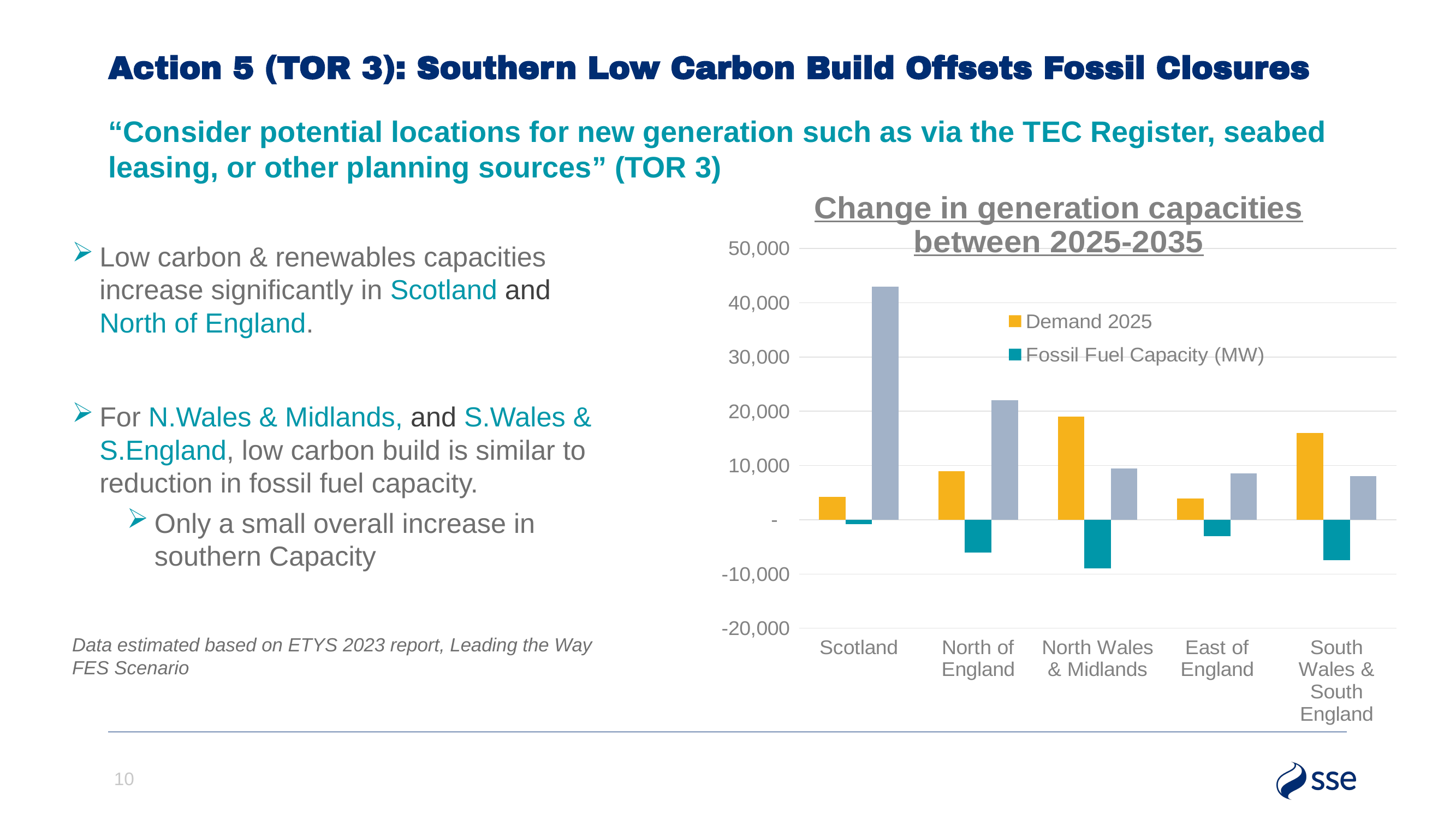

# Action 5 (TOR 3): Southern Low Carbon Build Offsets Fossil Closures
“Consider potential locations for new generation such as via the TEC Register, seabed leasing, or other planning sources” (TOR 3)

### Chart: Change in generation capacities between 2025-2035

| Category | Demand 2025 | Fossil Fuel Capacity (MW) | Low carbon & Renewable Capacity (MW) |
|---|---|---|---|
| Scotland | 4200.0 | -800.0 | 43000.0 |
| North of England | 9000.0 | -6000.0 | 22000.0 |
| North Wales & Midlands | 19000.0 | -9000.0 | 9500.0 |
| East of England | 3900.0 | -3000.0 | 8500.0 |
| South Wales & South England | 16000.0 | -7500.0 | 8000.0 |
Low carbon & renewables capacities increase significantly in Scotland and North of England.

For N.Wales & Midlands, and S.Wales & S.England, low carbon build is similar to reduction in fossil fuel capacity.
Only a small overall increase in southern Capacity

Data estimated based on ETYS 2023 report, Leading the Way FES Scenario
10